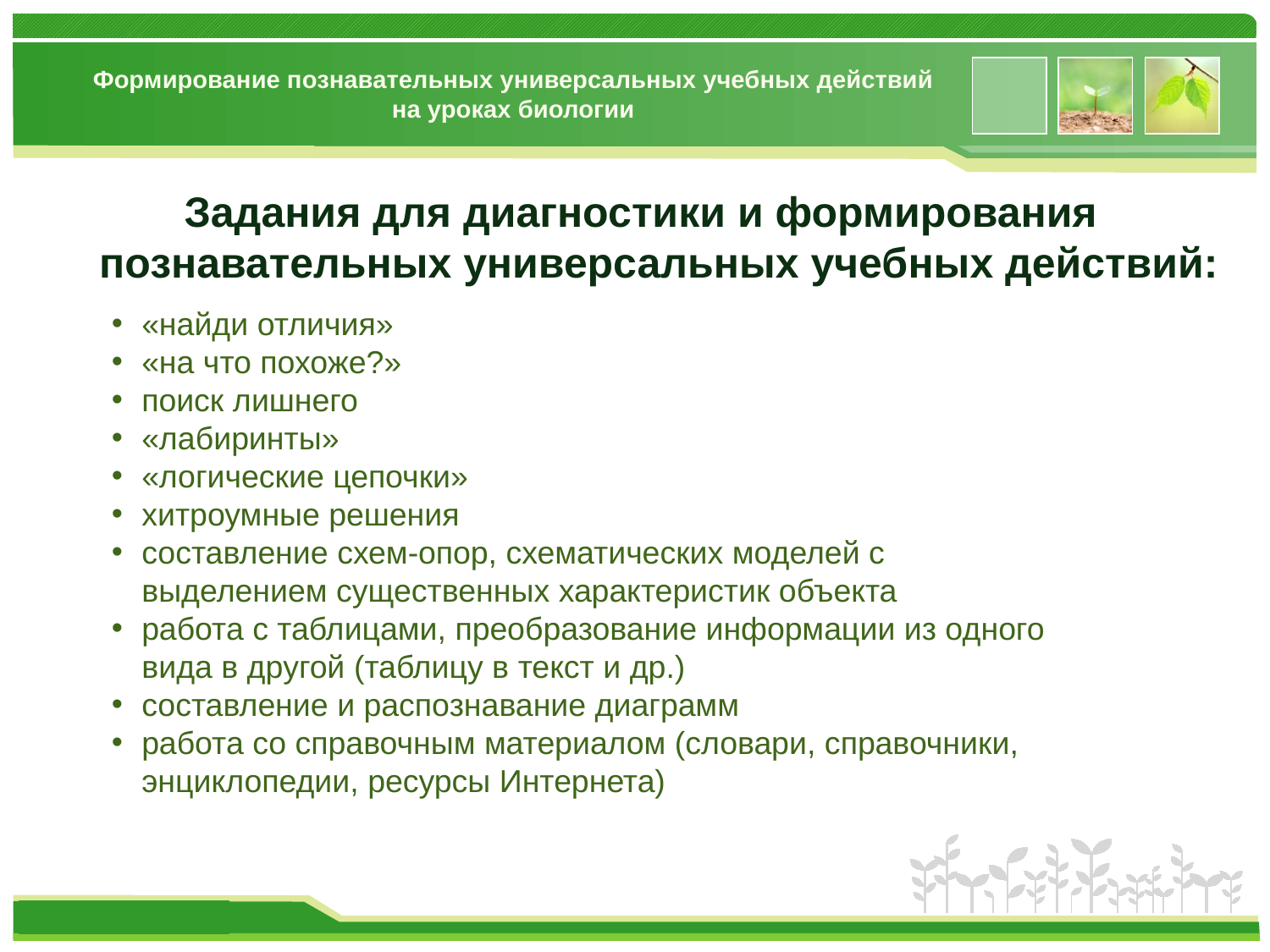

# Формирование познавательных универсальных учебных действий на уроках биологии
 Задания для диагностики и формирования познавательных универсальных учебных действий:

«найди отличия»
«на что похоже?»
поиск лишнего
«лабиринты»
«логические цепочки»
хитроумные решения
составление схем-опор, схематических моделей с выделением существенных характеристик объекта
работа с таблицами, преобразование информации из одного вида в другой (таблицу в текст и др.)
составление и распознавание диаграмм
работа со справочным материалом (словари, справочники, энциклопедии, ресурсы Интернета)